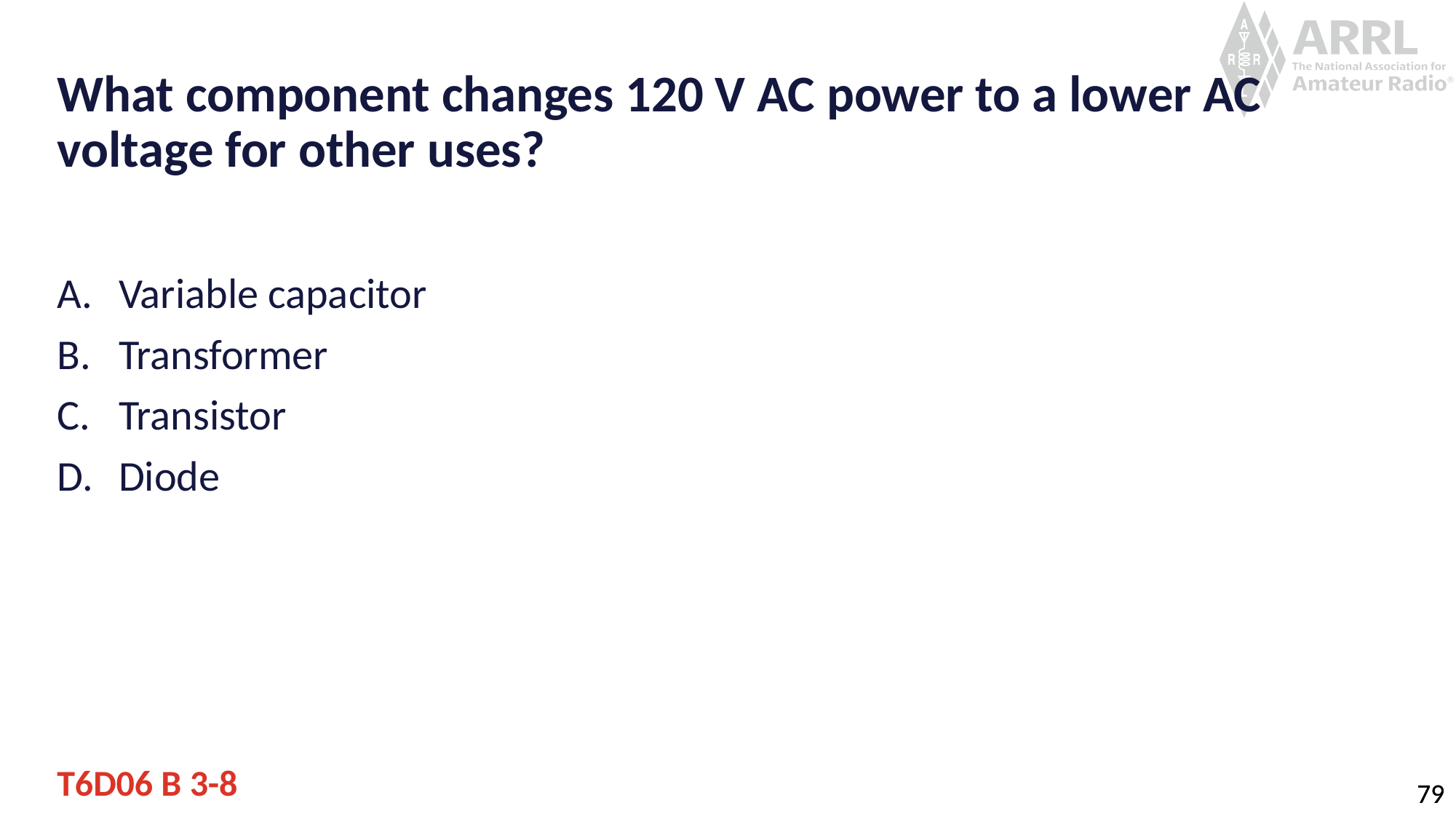

# What component changes 120 V AC power to a lower AC voltage for other uses?
Variable capacitor
Transformer
Transistor
Diode
T6D06 B 3-8